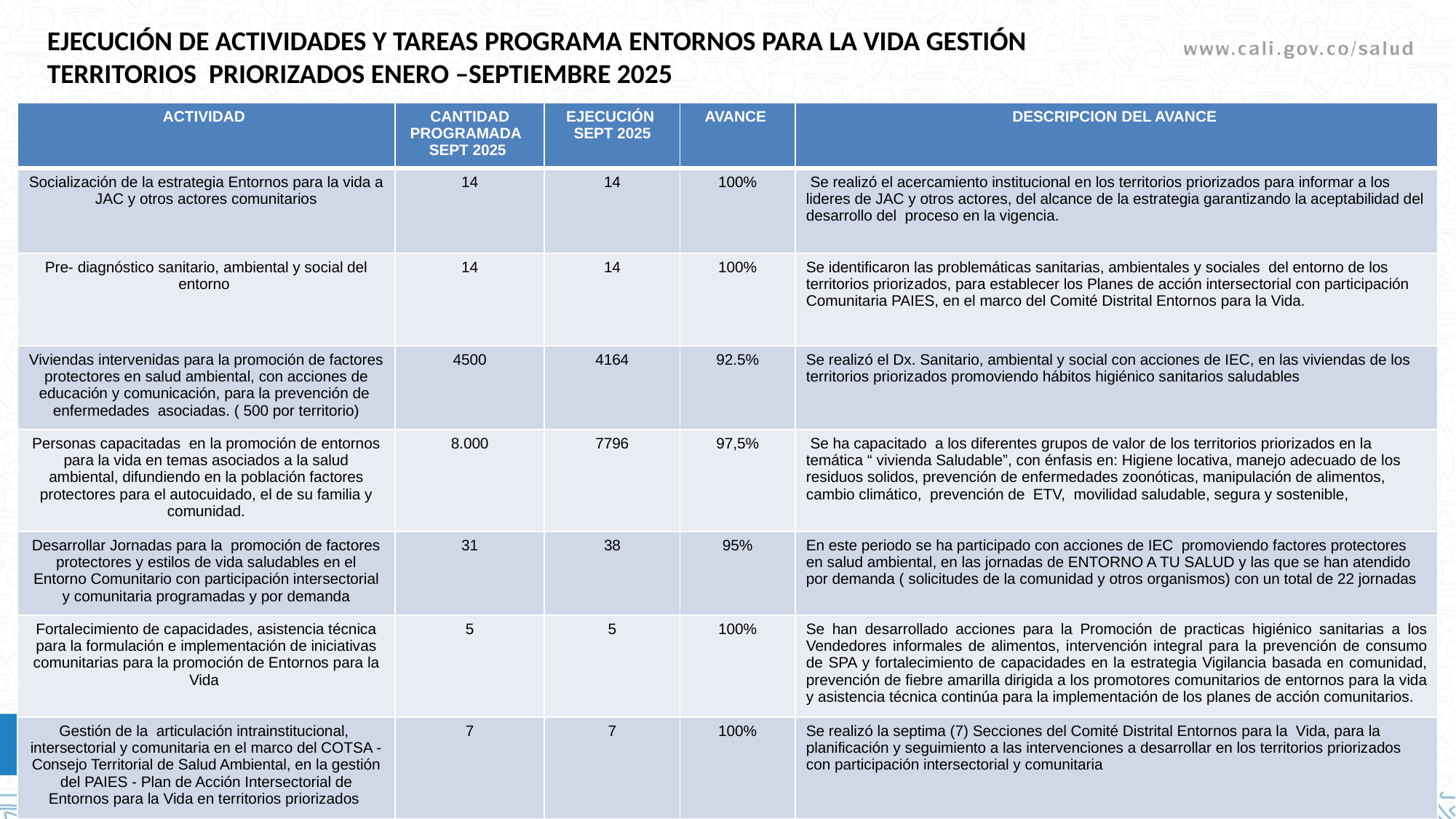

EJECUCIÓN DE ACTIVIDADES Y TAREAS PROGRAMA ENTORNOS PARA LA VIDA GESTIÓN TERRITORIOS  PRIORIZADOS ENERO –SEPTIEMBRE 2025

| ACTIVIDAD | CANTIDAD PROGRAMADA SEPT 2025 | EJECUCIÓN SEPT 2025 | AVANCE | DESCRIPCION DEL AVANCE |
| --- | --- | --- | --- | --- |
| Socialización de la estrategia Entornos para la vida a JAC y otros actores comunitarios | 14 | 14 | 100% | Se realizó el acercamiento institucional en los territorios priorizados para informar a los lideres de JAC y otros actores, del alcance de la estrategia garantizando la aceptabilidad del desarrollo del proceso en la vigencia. |
| Pre- diagnóstico sanitario, ambiental y social del entorno | 14 | 14 | 100% | Se identificaron las problemáticas sanitarias, ambientales y sociales del entorno de los territorios priorizados, para establecer los Planes de acción intersectorial con participación Comunitaria PAIES, en el marco del Comité Distrital Entornos para la Vida. |
| Viviendas intervenidas para la promoción de factores protectores en salud ambiental, con acciones de educación y comunicación, para la prevención de enfermedades asociadas. ( 500 por territorio) | 4500 | 4164 | 92.5% | Se realizó el Dx. Sanitario, ambiental y social con acciones de IEC, en las viviendas de los territorios priorizados promoviendo hábitos higiénico sanitarios saludables |
| Personas capacitadas en la promoción de entornos para la vida en temas asociados a la salud ambiental, difundiendo en la población factores protectores para el autocuidado, el de su familia y comunidad. | 8.000 | 7796 | 97,5% | Se ha capacitado a los diferentes grupos de valor de los territorios priorizados en la temática “ vivienda Saludable”, con énfasis en: Higiene locativa, manejo adecuado de los residuos solidos, prevención de enfermedades zoonóticas, manipulación de alimentos, cambio climático, prevención de ETV, movilidad saludable, segura y sostenible, |
| Desarrollar Jornadas para la promoción de factores protectores y estilos de vida saludables en el Entorno Comunitario con participación intersectorial y comunitaria programadas y por demanda | 31 | 38 | 95% | En este periodo se ha participado con acciones de IEC promoviendo factores protectores en salud ambiental, en las jornadas de ENTORNO A TU SALUD y las que se han atendido por demanda ( solicitudes de la comunidad y otros organismos) con un total de 22 jornadas |
| Fortalecimiento de capacidades, asistencia técnica para la formulación e implementación de iniciativas comunitarias para la promoción de Entornos para la Vida | 5 | 5 | 100% | Se han desarrollado acciones para la Promoción de practicas higiénico sanitarias a los Vendedores informales de alimentos, intervención integral para la prevención de consumo de SPA y fortalecimiento de capacidades en la estrategia Vigilancia basada en comunidad, prevención de fiebre amarilla dirigida a los promotores comunitarios de entornos para la vida y asistencia técnica continúa para la implementación de los planes de acción comunitarios. |
| Gestión de la articulación intrainstitucional, intersectorial y comunitaria en el marco del COTSA - Consejo Territorial de Salud Ambiental, en la gestión del PAIES - Plan de Acción Intersectorial de Entornos para la Vida en territorios priorizados | 7 | 7 | 100% | Se realizó la septima (7) Secciones del Comité Distrital Entornos para la Vida, para la planificación y seguimiento a las intervenciones a desarrollar en los territorios priorizados con participación intersectorial y comunitaria |